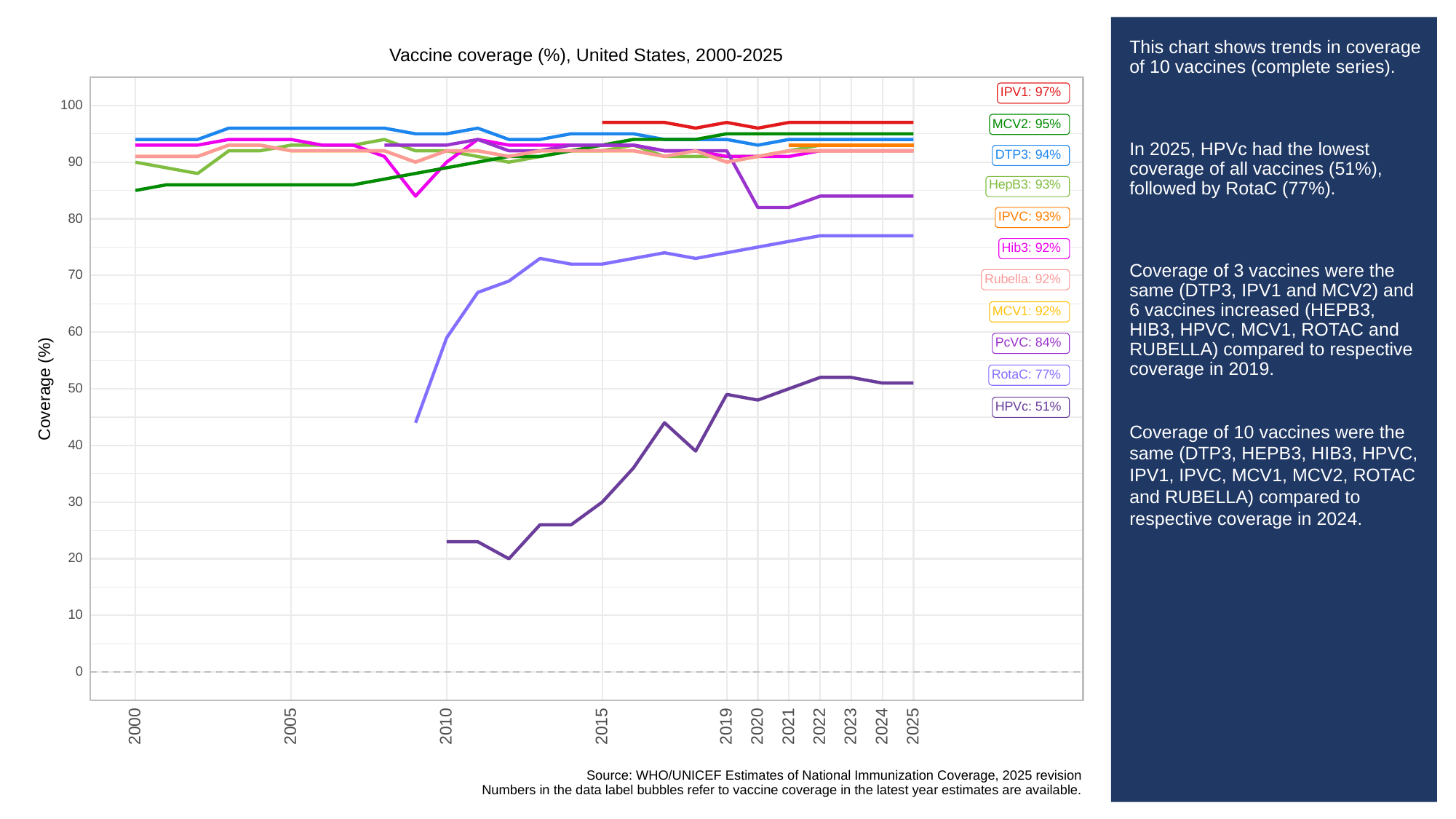

# This chart shows trends in coverage of 10 vaccines (complete series).

In 2025, HPVc had the lowest coverage of all vaccines (51%), followed by RotaC (77%).

Coverage of 3 vaccines were the same (DTP3, IPV1 and MCV2) and 6 vaccines increased (HEPB3, HIB3, HPVC, MCV1, ROTAC and RUBELLA) compared to respective coverage in 2019.

Coverage of 10 vaccines were the same (DTP3, HEPB3, HIB3, HPVC, IPV1, IPVC, MCV1, MCV2, ROTAC and RUBELLA) compared to respective coverage in 2024.

Vaccine coverage (%), United States, 2000-2025

IPV1: 97%

100

MCV2: 95%

DTP3: 94%

90

HepB3: 93%

IPVC: 93%
80

Hib3: 92%

70
Rubella: 92%

MCV1: 92%
60

PcVC: 84%

RotaC: 77%

Coverage (%)

50

HPVc: 51%

40

30

20

10

0

2023
2000
2005
2010
2015
2019
2020
2021
2022
2024
2025
Source: WHO/UNICEF Estimates of National Immunization Coverage, 2025 revision
Numbers in the data label bubbles refer to vaccine coverage in the latest year estimates are available.